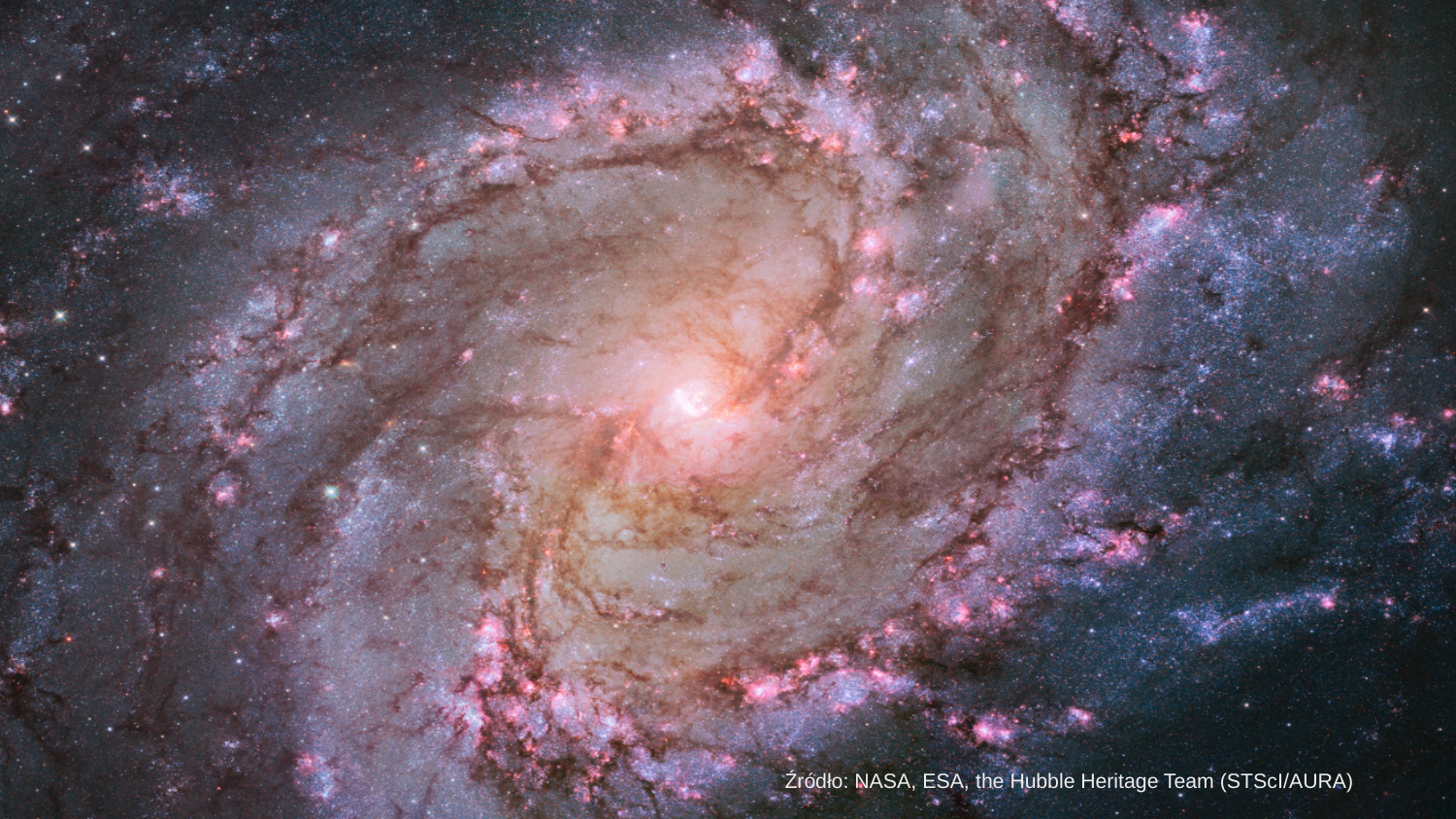

Źródło: NASA, ESA, the Hubble Heritage Team (STScI/AURA)